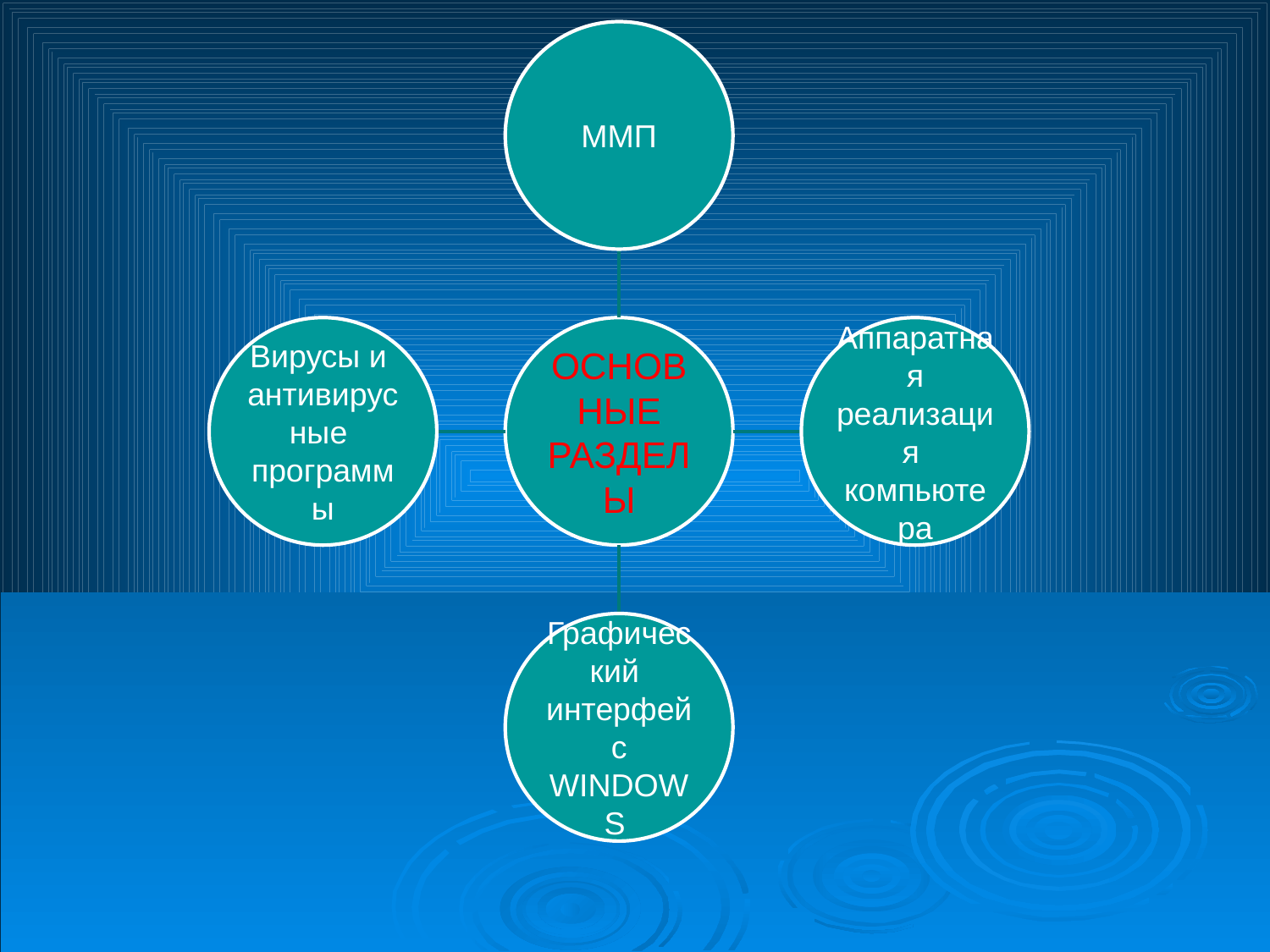

ОСНОВНЫЕ
РАЗДЕЛЫ

ММП

Аппаратная
реализация
компьютера

Графический
интерфейс
WINDOWS

Вирусы и
антивирусные
программы